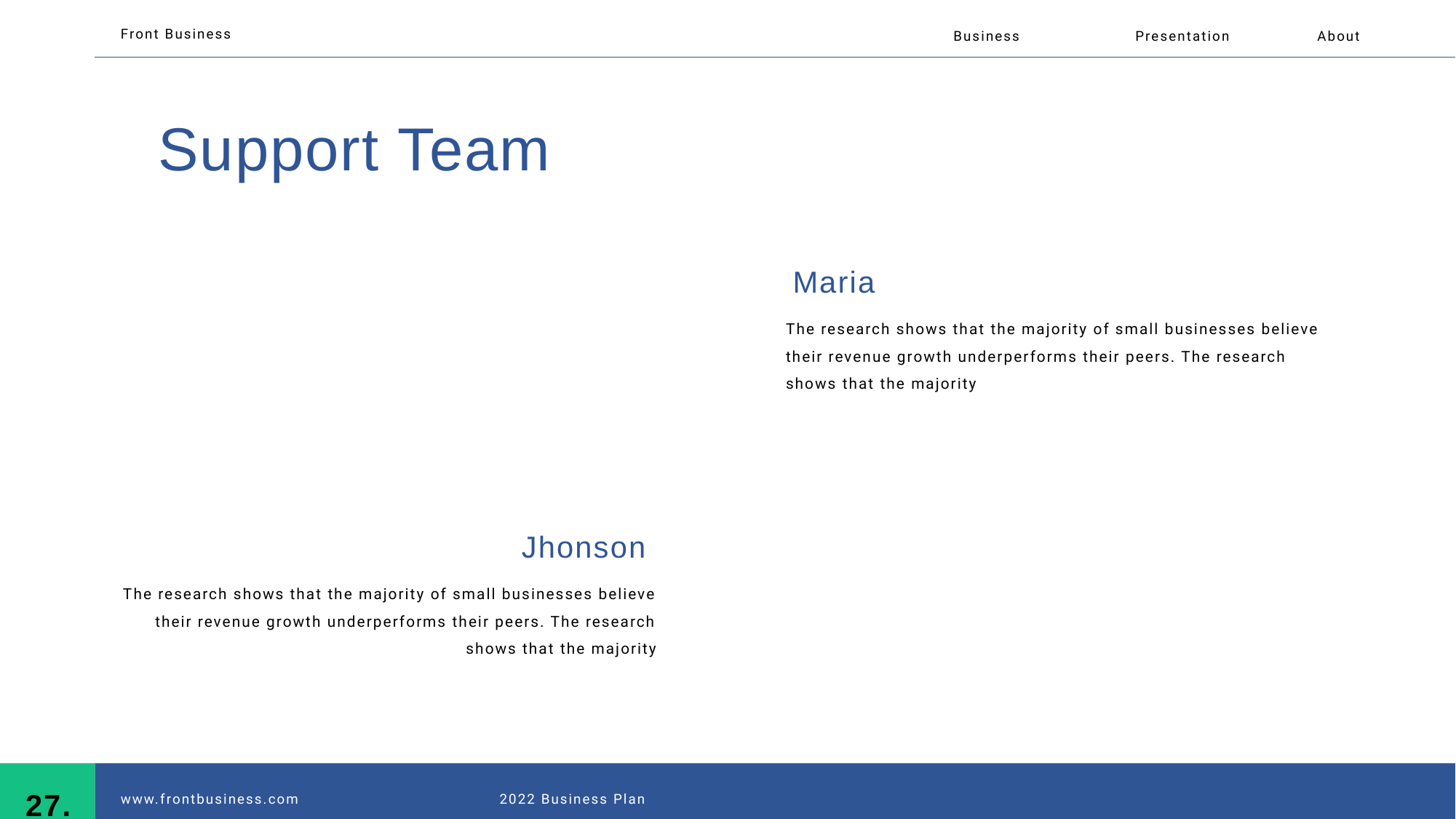

Front Business
Business
Presentation
About
Support Team

Maria
The research shows that the majority of small businesses believe their revenue growth underperforms their peers. The research shows that the majority

Jhonson
The research shows that the majority of small businesses believe their revenue growth underperforms their peers. The research shows that the majority
27.

www.frontbusiness.com
2022 Business Plan